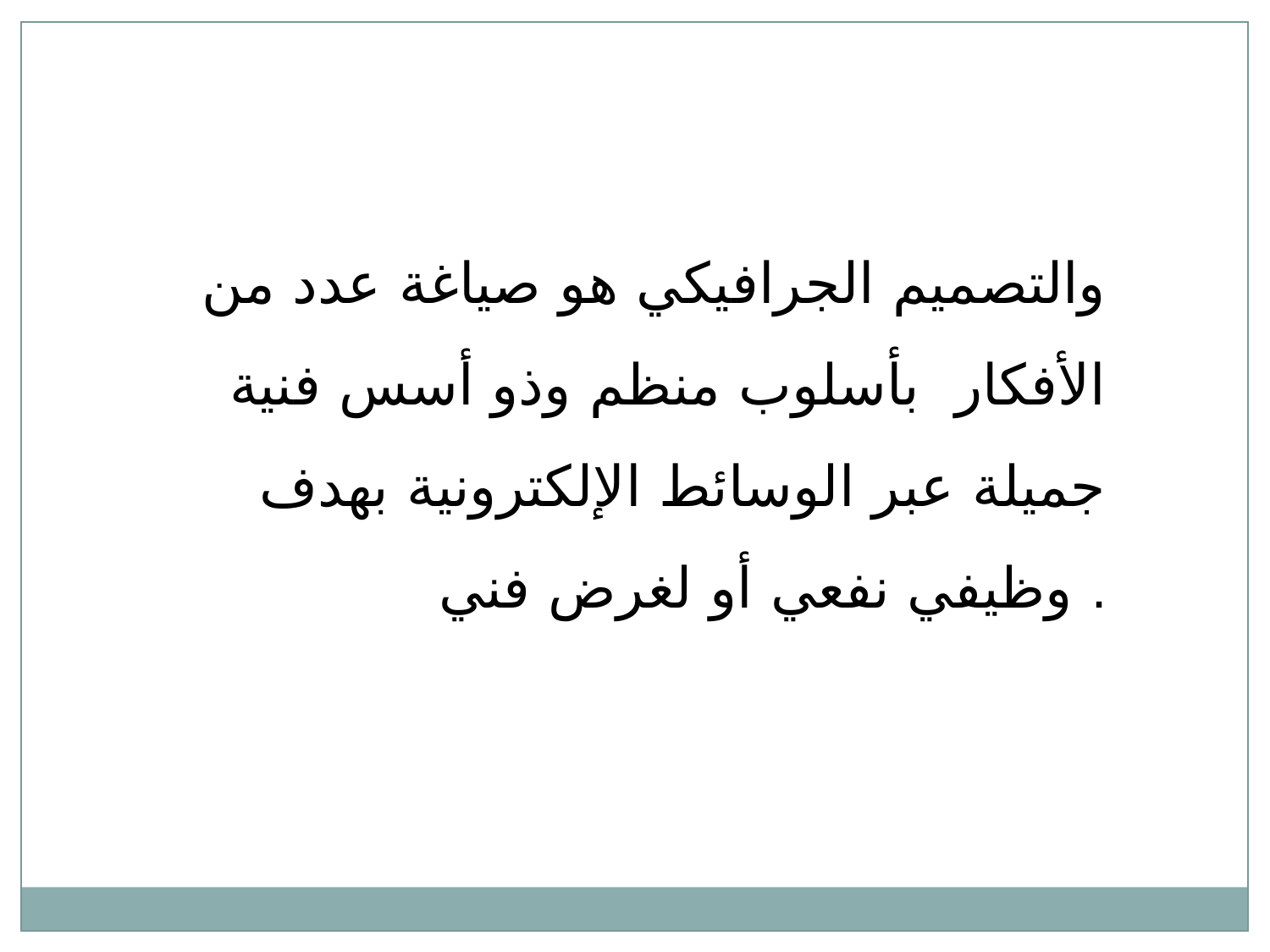

والتصميم الجرافيكي هو صياغة عدد من الأفكار  بأسلوب منظم وذو أسس فنية جميلة عبر الوسائط الإلكترونية بهدف وظيفي نفعي أو لغرض فني .